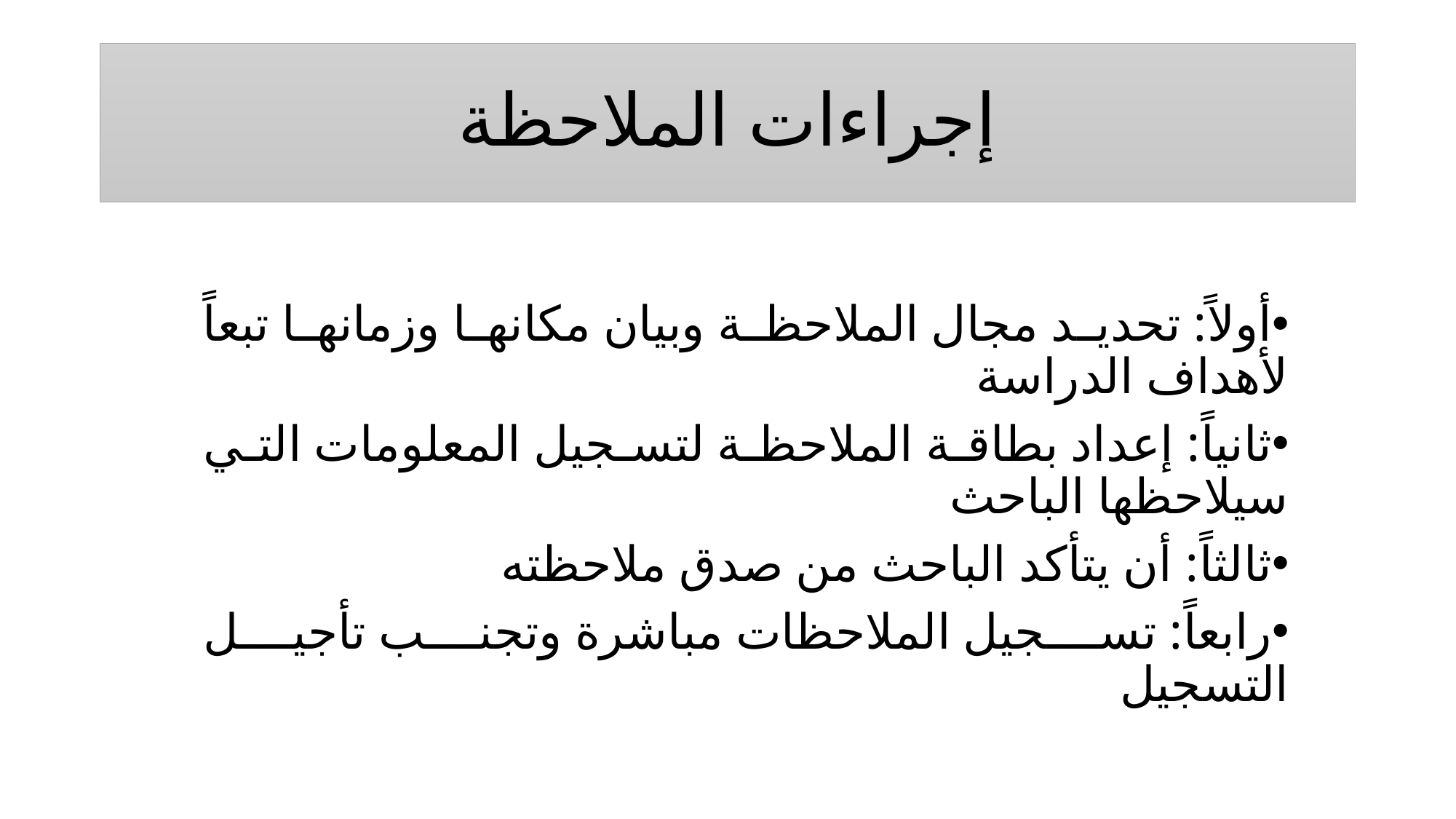

# إجراءات الملاحظة
أولاً: تحديد مجال الملاحظة وبيان مكانها وزمانها تبعاً لأهداف الدراسة
ثانياً: إعداد بطاقة الملاحظة لتسجيل المعلومات التي سيلاحظها الباحث
ثالثاً: أن يتأكد الباحث من صدق ملاحظته
رابعاً: تسجيل الملاحظات مباشرة وتجنب تأجيل التسجيل